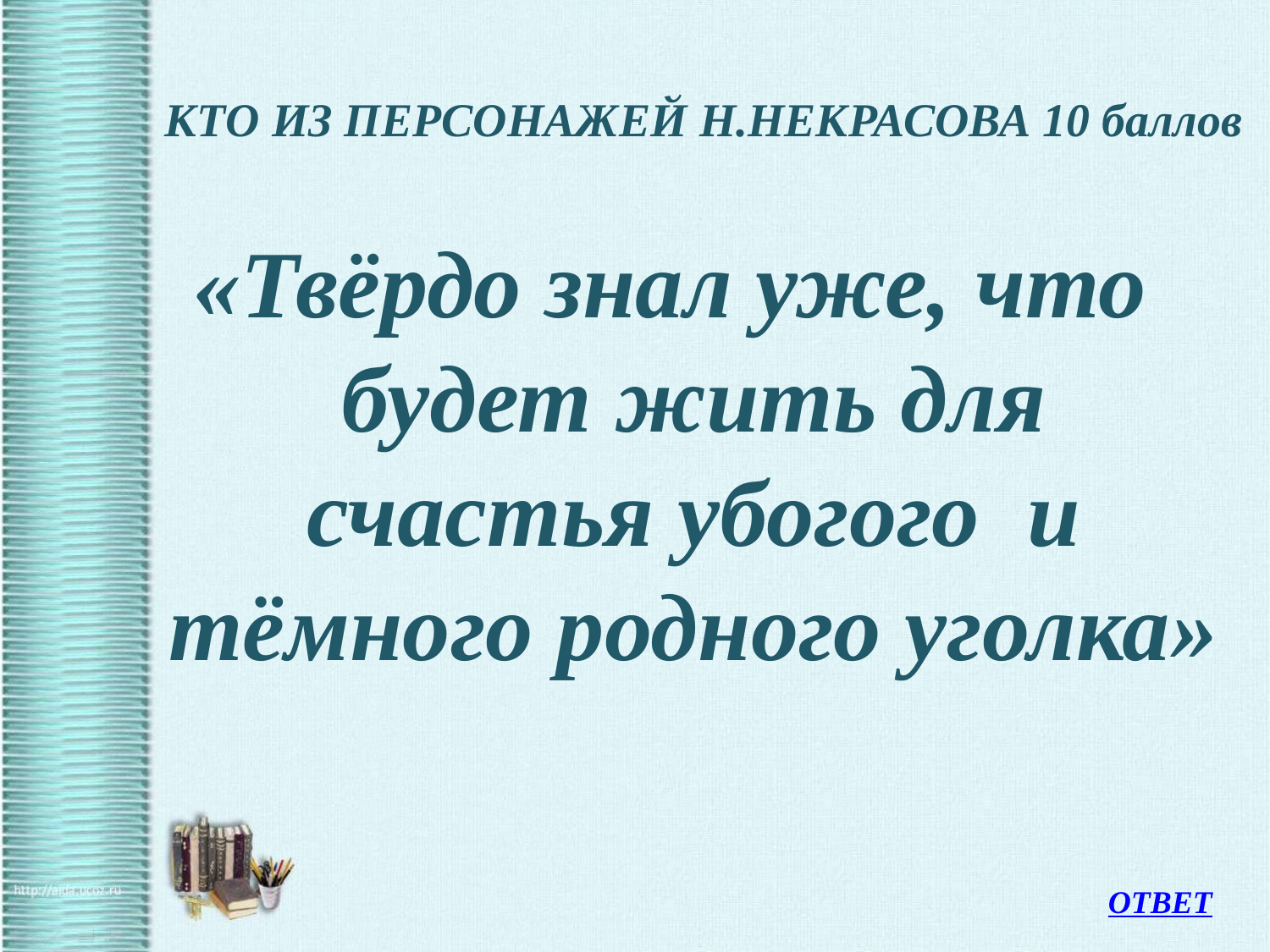

# КТО ИЗ ПЕРСОНАЖЕЙ Н.НЕКРАСОВА 10 баллов
«Твёрдо знал уже, что будет жить для счастья убогого  и тёмного родного уголка»
ОТВЕТ